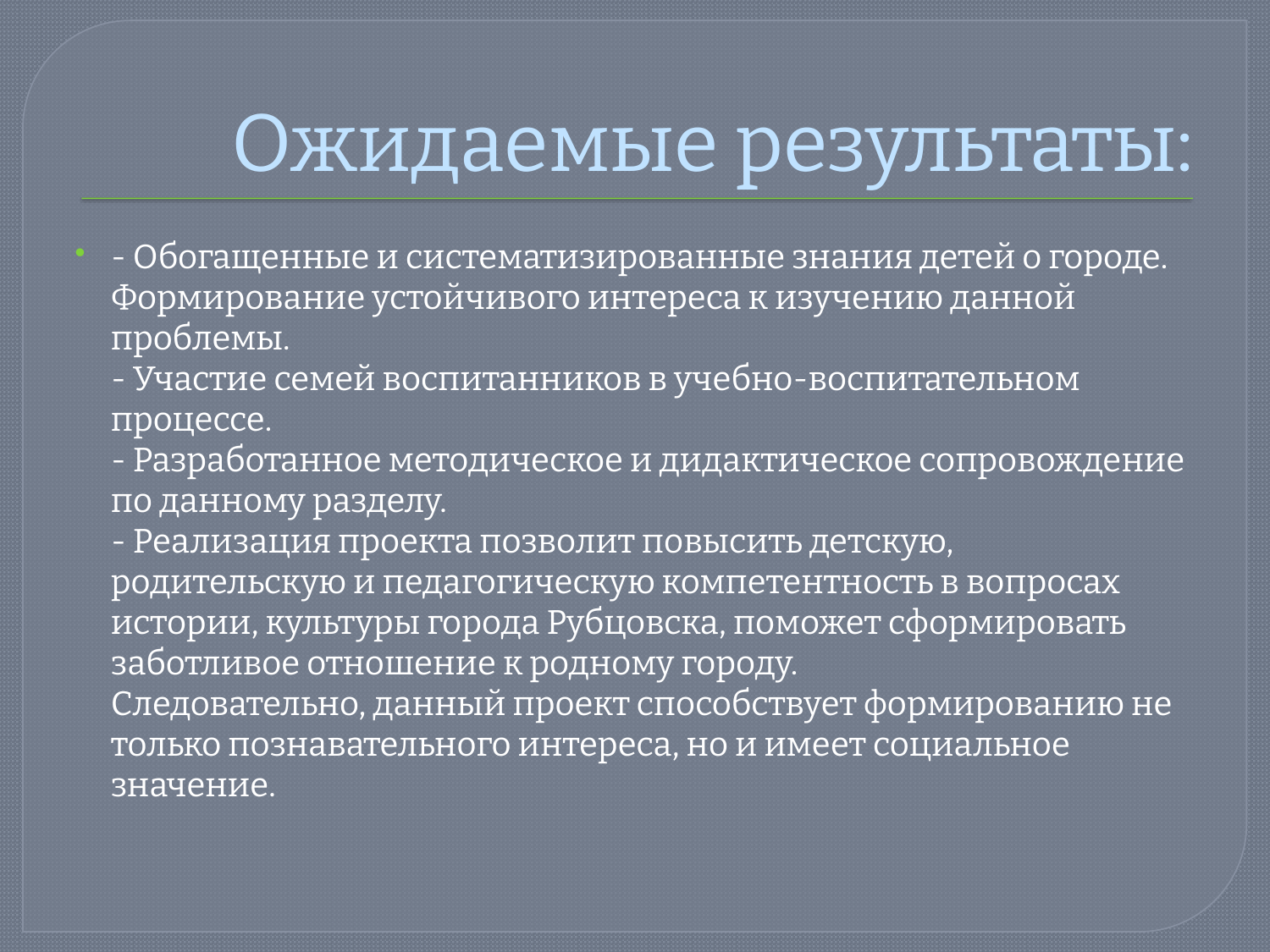

# Ожидаемые результаты:
- Обогащенные и систематизированные знания детей о городе. Формирование устойчивого интереса к изучению данной проблемы.
- Участие семей воспитанников в учебно-воспитательном процессе.
- Разработанное методическое и дидактическое сопровождение по данному разделу.
- Реализация проекта позволит повысить детскую, родительскую и педагогическую компетентность в вопросах истории, культуры города Рубцовска, поможет сформировать заботливое отношение к родному городу.
Следовательно, данный проект способствует формированию не только познавательного интереса, но и имеет социальное значение.